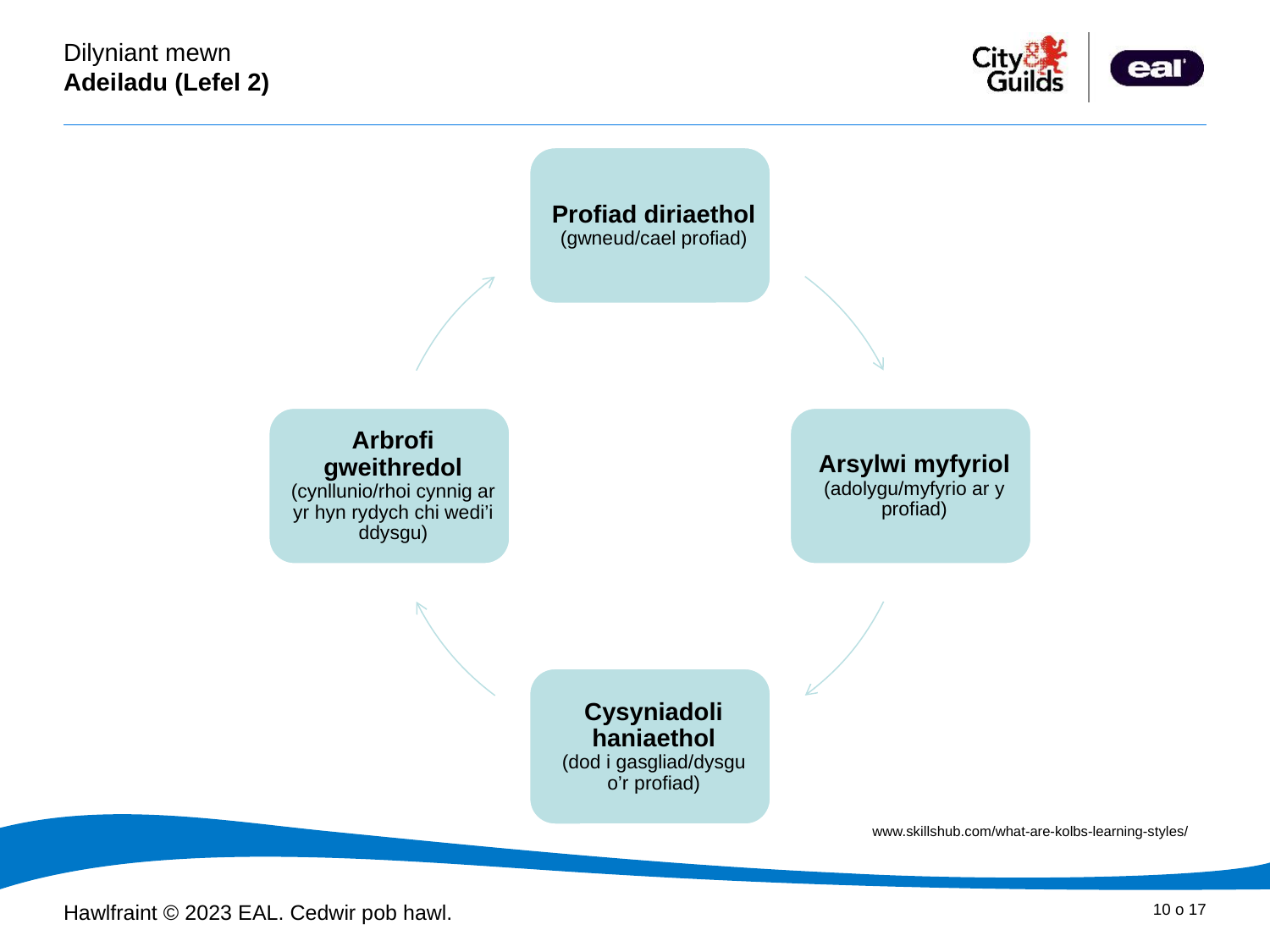

Profiad diriaethol (gwneud/cael profiad)
Arsylwi myfyriol (adolygu/myfyrio ar y profiad)
Cysyniadoli haniaethol
(dod i gasgliad/dysgu o’r profiad)
Arbrofi gweithredol (cynllunio/rhoi cynnig ar yr hyn rydych chi wedi’i ddysgu)
www.skillshub.com/what-are-kolbs-learning-styles/